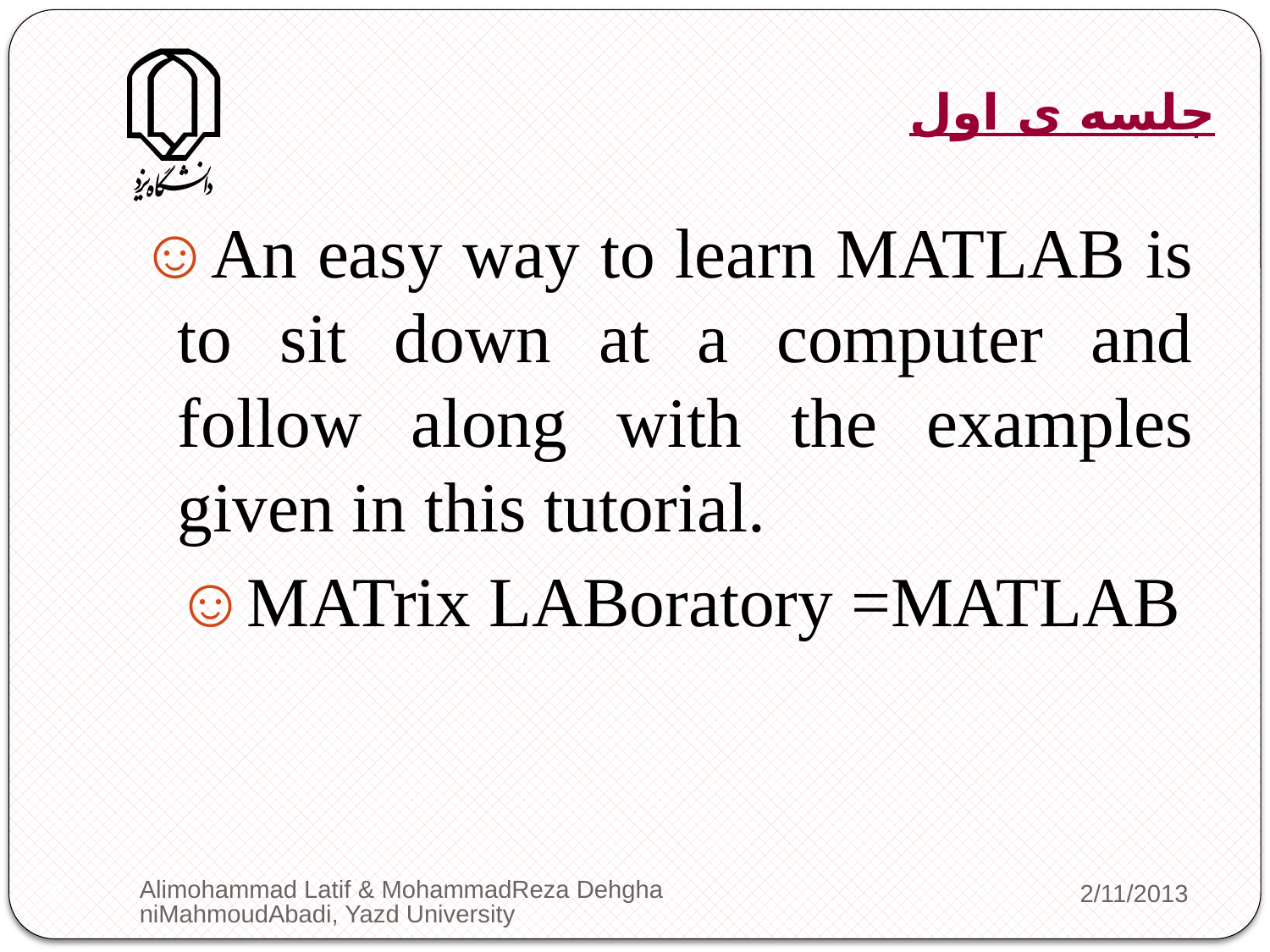

جلسه ‌ی اول
☺An easy way to learn MATLAB is to sit down at a computer and follow along with the examples given in this tutorial.
  ☺MATrix LABoratory =MATLAB

Alimohammad Latif & MohammadReza DehghaniMahmoudAbadi, Yazd University
2/11/2013
4